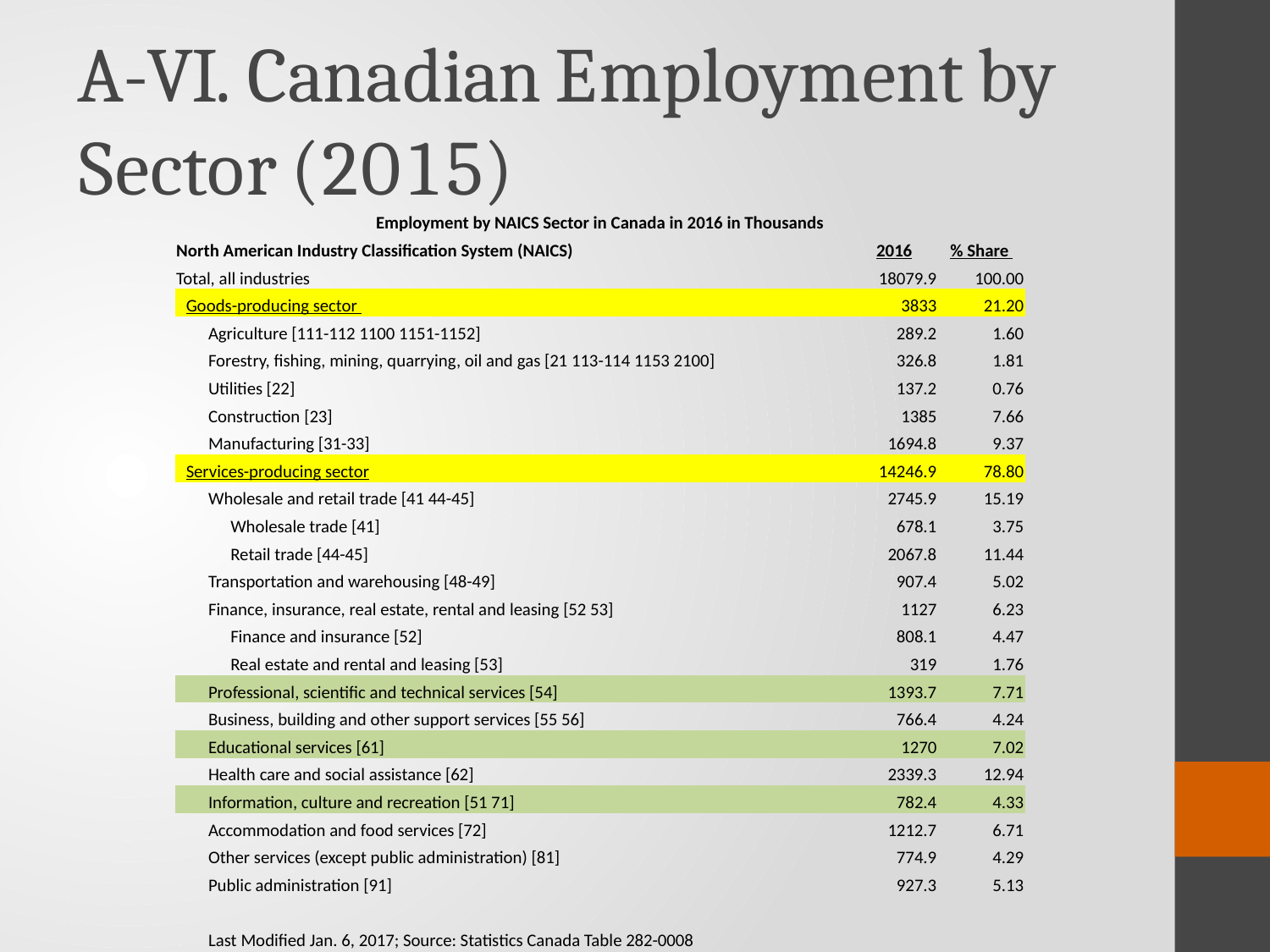

# A-VI. Canadian Employment by Sector (2015)
| Employment by NAICS Sector in Canada in 2016 in Thousands |  |  |
| --- | --- | --- |
| North American Industry Classification System (NAICS) | 2016 | % Share |
| Total, all industries | 18079.9 | 100.00 |
| Goods-producing sector | 3833 | 21.20 |
| Agriculture [111-112 1100 1151-1152] | 289.2 | 1.60 |
| Forestry, fishing, mining, quarrying, oil and gas [21 113-114 1153 2100] | 326.8 | 1.81 |
| Utilities [22] | 137.2 | 0.76 |
| Construction [23] | 1385 | 7.66 |
| Manufacturing [31-33] | 1694.8 | 9.37 |
| Services-producing sector | 14246.9 | 78.80 |
| Wholesale and retail trade [41 44-45] | 2745.9 | 15.19 |
| Wholesale trade [41] | 678.1 | 3.75 |
| Retail trade [44-45] | 2067.8 | 11.44 |
| Transportation and warehousing [48-49] | 907.4 | 5.02 |
| Finance, insurance, real estate, rental and leasing [52 53] | 1127 | 6.23 |
| Finance and insurance [52] | 808.1 | 4.47 |
| Real estate and rental and leasing [53] | 319 | 1.76 |
| Professional, scientific and technical services [54] | 1393.7 | 7.71 |
| Business, building and other support services [55 56] | 766.4 | 4.24 |
| Educational services [61] | 1270 | 7.02 |
| Health care and social assistance [62] | 2339.3 | 12.94 |
| Information, culture and recreation [51 71] | 782.4 | 4.33 |
| Accommodation and food services [72] | 1212.7 | 6.71 |
| Other services (except public administration) [81] | 774.9 | 4.29 |
| Public administration [91] | 927.3 | 5.13 |
|  |  |  |
| Last Modified Jan. 6, 2017; Source: Statistics Canada Table 282-0008 |  |  |